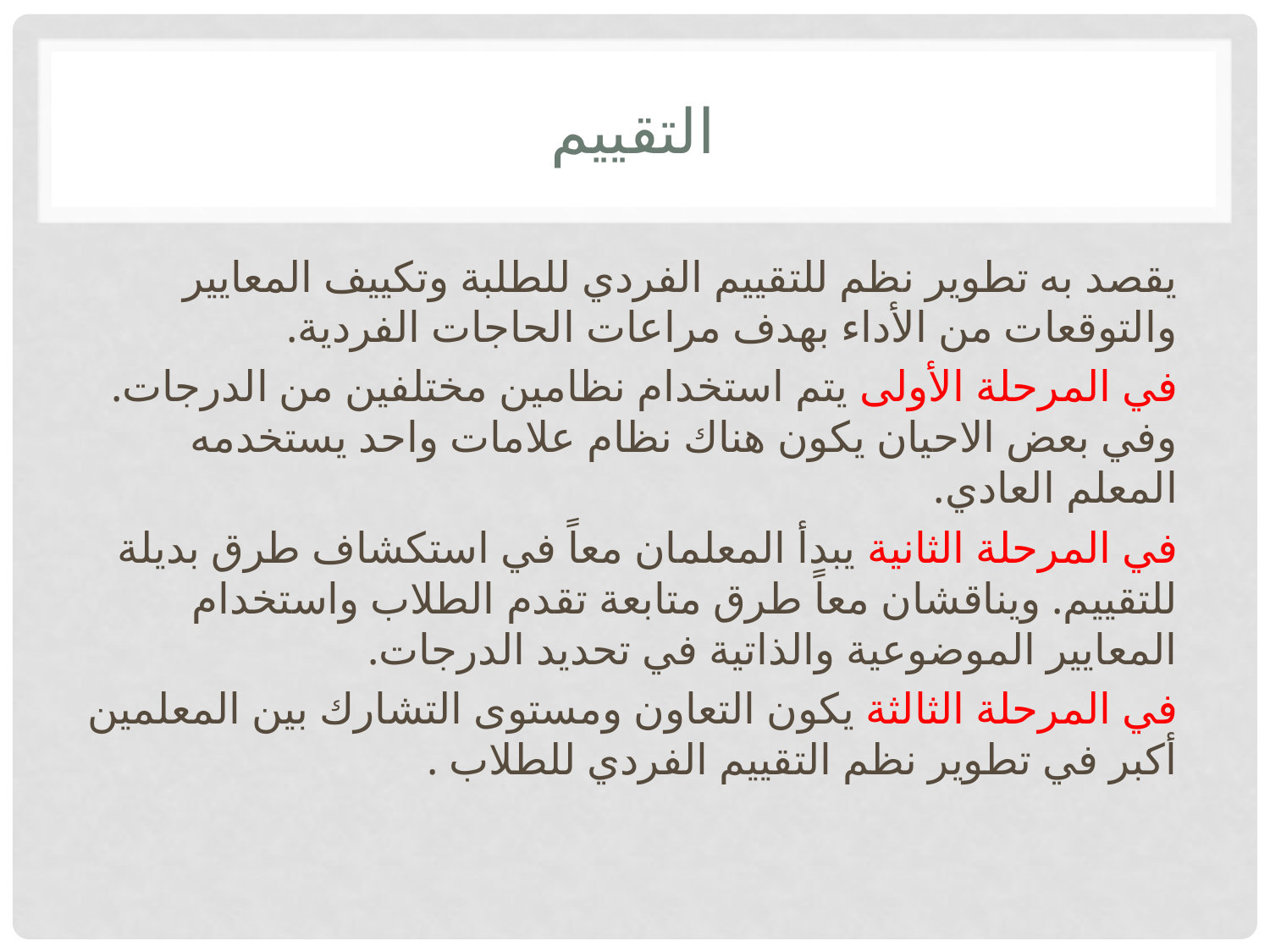

# التقييم
يقصد به تطوير نظم للتقييم الفردي للطلبة وتكييف المعايير والتوقعات من الأداء بهدف مراعات الحاجات الفردية.
في المرحلة الأولى يتم استخدام نظامين مختلفين من الدرجات. وفي بعض الاحيان يكون هناك نظام علامات واحد يستخدمه المعلم العادي.
في المرحلة الثانية يبدأ المعلمان معاً في استكشاف طرق بديلة للتقييم. ويناقشان معاً طرق متابعة تقدم الطلاب واستخدام المعايير الموضوعية والذاتية في تحديد الدرجات.
في المرحلة الثالثة يكون التعاون ومستوى التشارك بين المعلمين أكبر في تطوير نظم التقييم الفردي للطلاب .